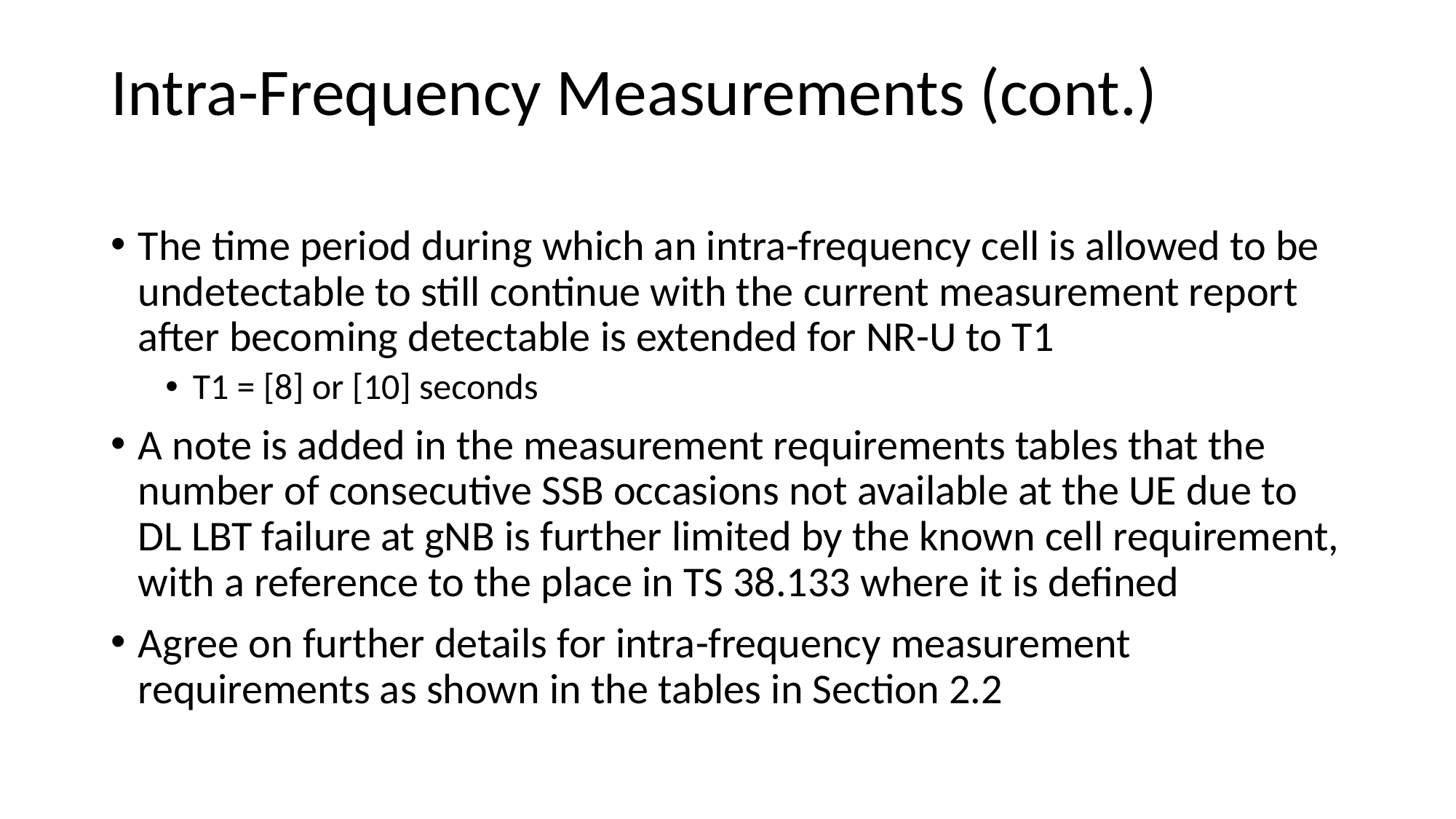

# Intra-Frequency Measurements (cont.)
The time period during which an intra-frequency cell is allowed to be undetectable to still continue with the current measurement report after becoming detectable is extended for NR-U to T1
T1 = [8] or [10] seconds
A note is added in the measurement requirements tables that the number of consecutive SSB occasions not available at the UE due to DL LBT failure at gNB is further limited by the known cell requirement, with a reference to the place in TS 38.133 where it is defined
Agree on further details for intra-frequency measurement requirements as shown in the tables in Section 2.2